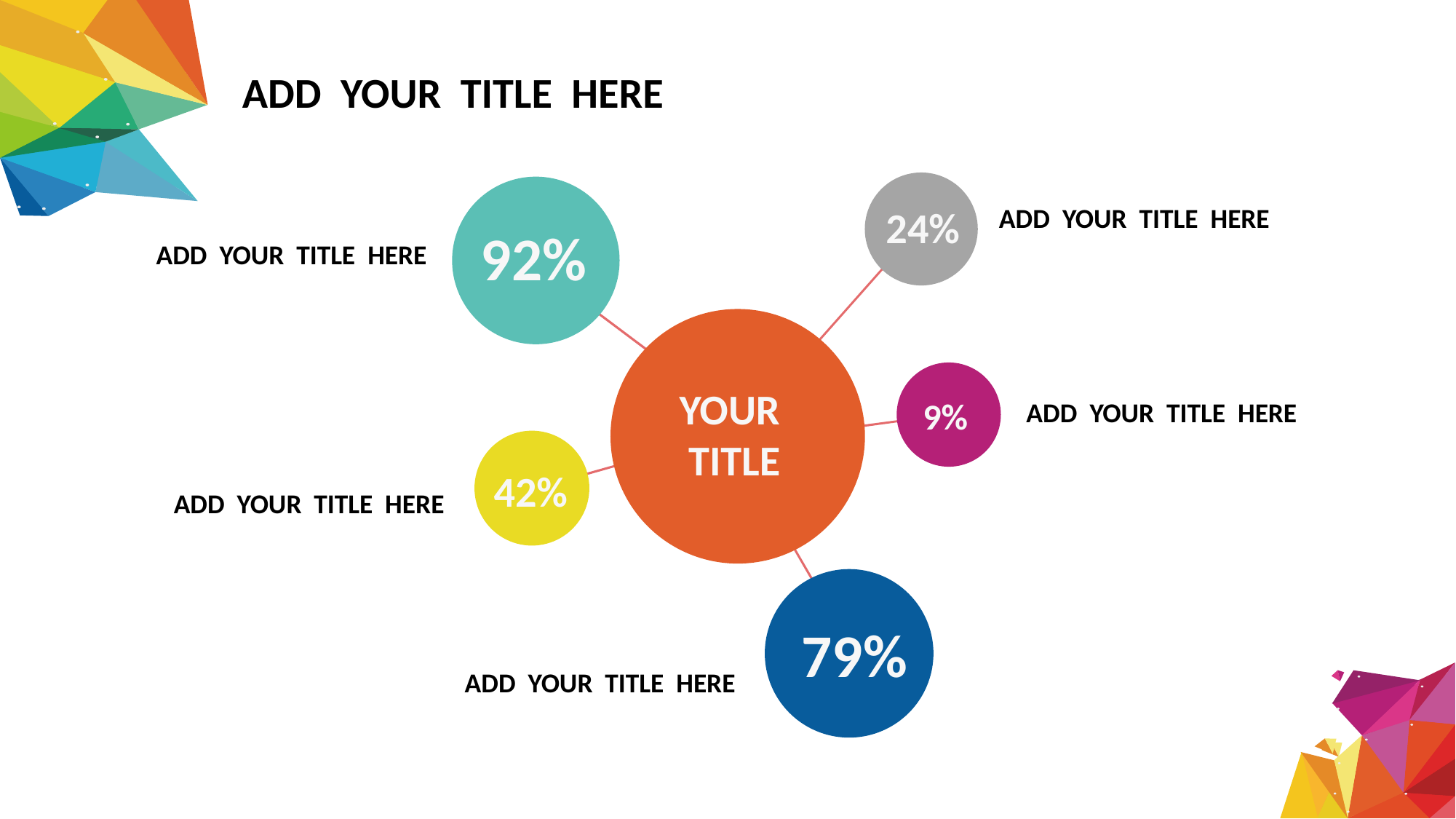

ADD  YOUR  TITLE  HERE

24%

92%
ADD  YOUR  TITLE  HERE
ADD  YOUR  TITLE  HERE

9%
YOUR  TITLE
ADD  YOUR  TITLE  HERE

42%

ADD  YOUR  TITLE  HERE

79%

ADD  YOUR  TITLE  HERE